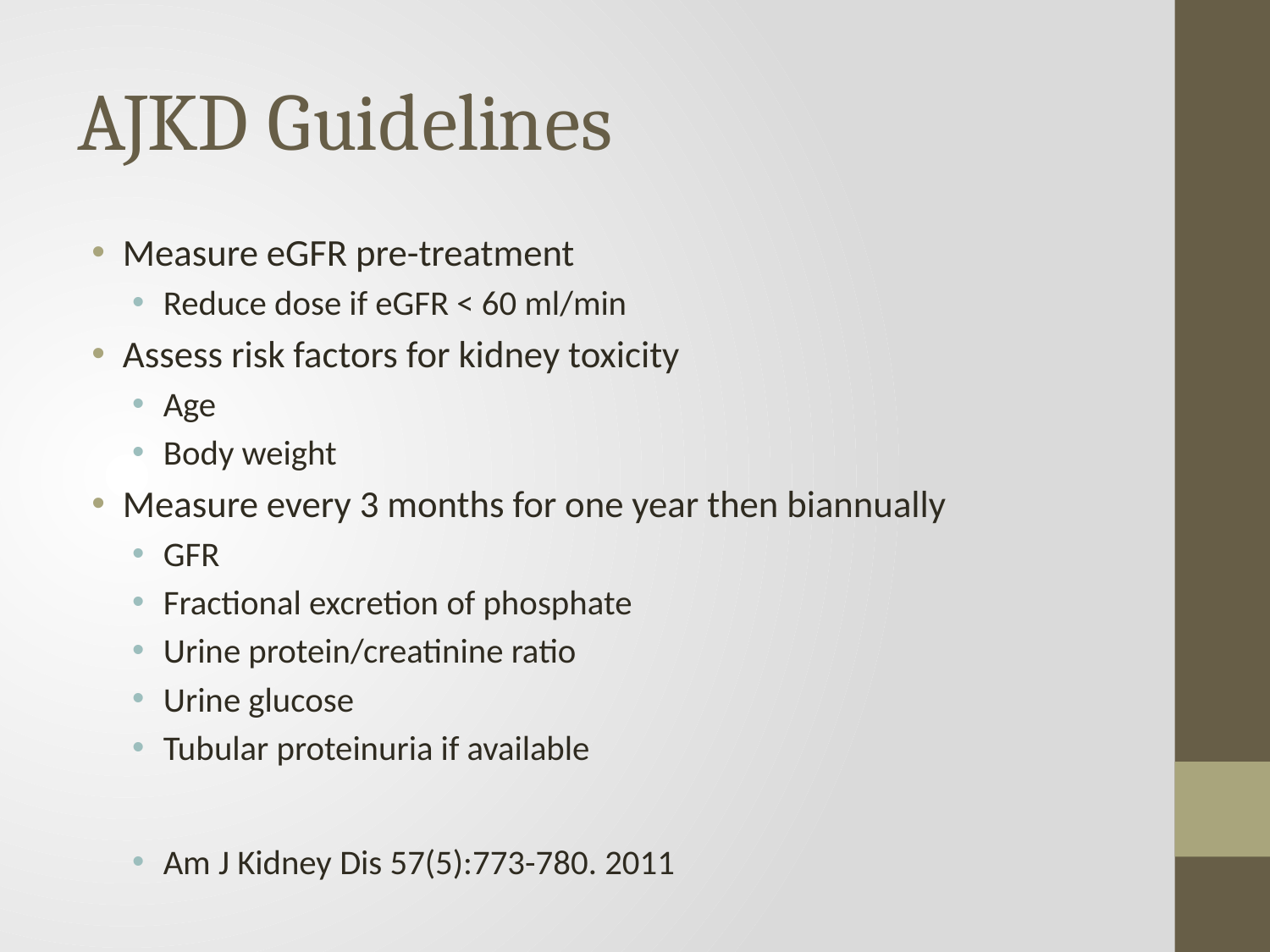

# AJKD Guidelines
Measure eGFR pre-treatment
Reduce dose if eGFR < 60 ml/min
Assess risk factors for kidney toxicity
Age
Body weight
Measure every 3 months for one year then biannually
GFR
Fractional excretion of phosphate
Urine protein/creatinine ratio
Urine glucose
Tubular proteinuria if available

Am J Kidney Dis 57(5):773-780. 2011